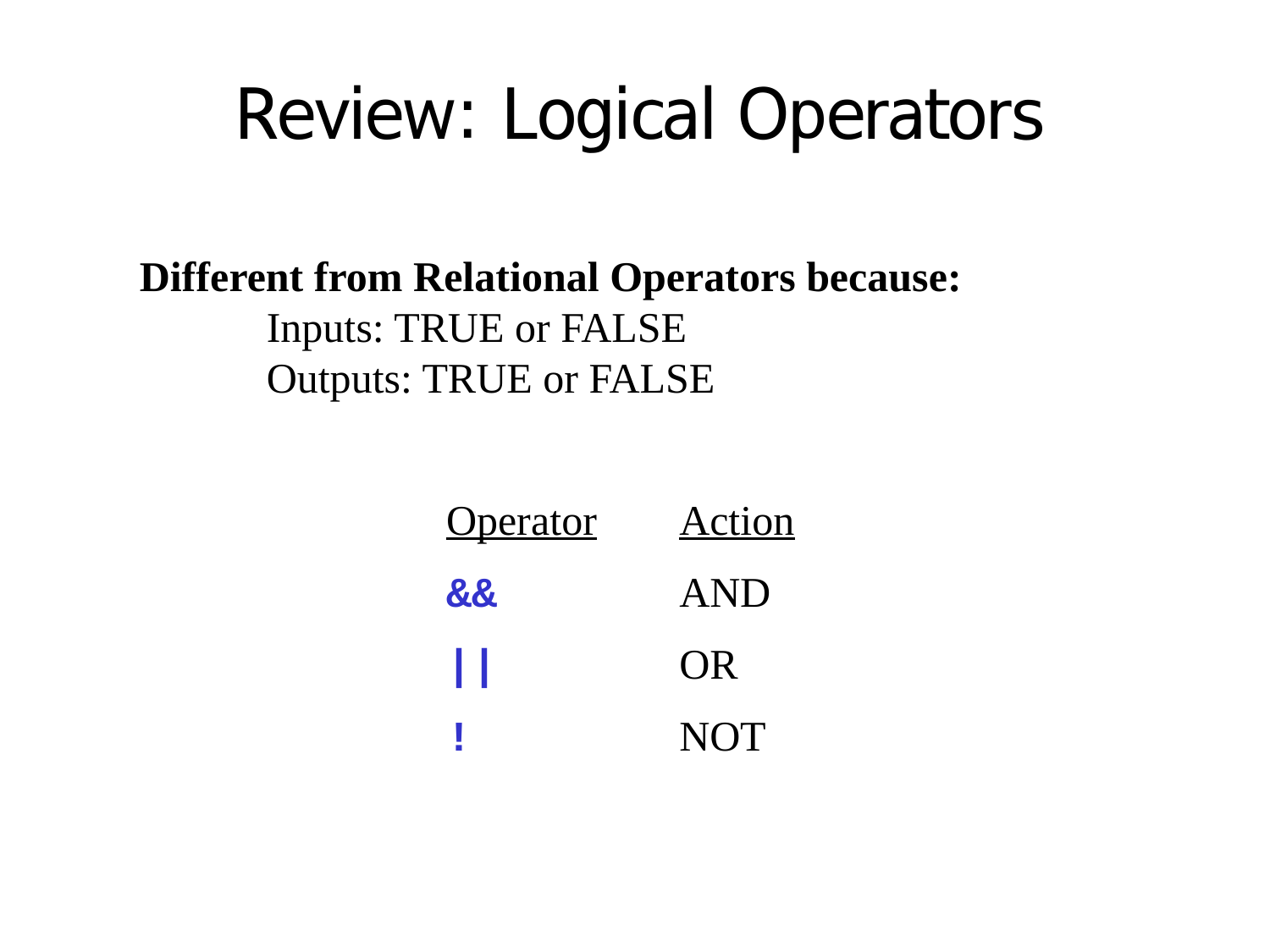

# Review: Logical Operators

Different from Relational Operators because:
	Inputs: TRUE or FALSE
	Outputs: TRUE or FALSE
Operator
&&
||
!
Action
AND
OR
NOT